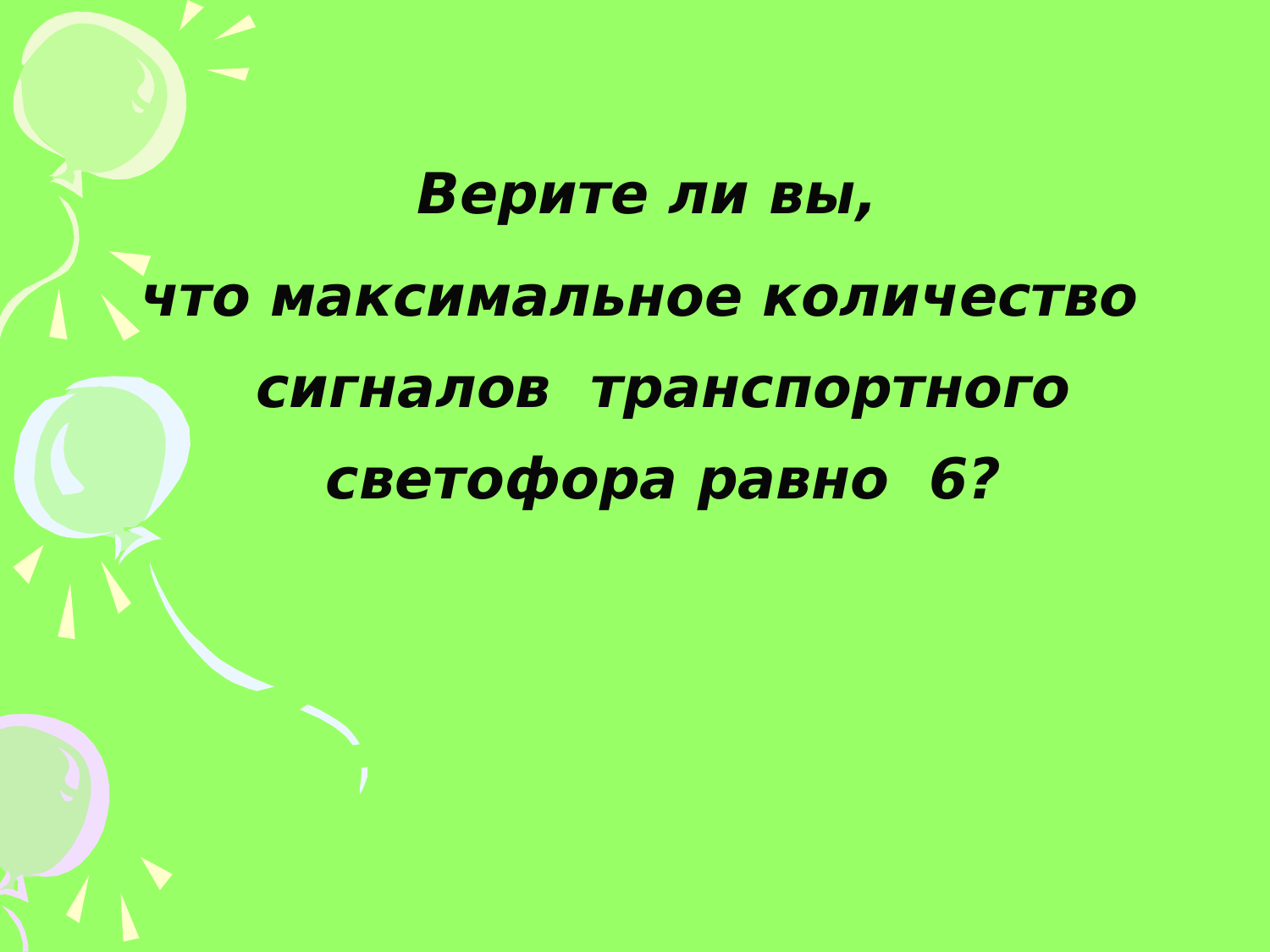

#

  Верите ли вы,
что максимальное количество сигналов  транспортного светофора равно  6?